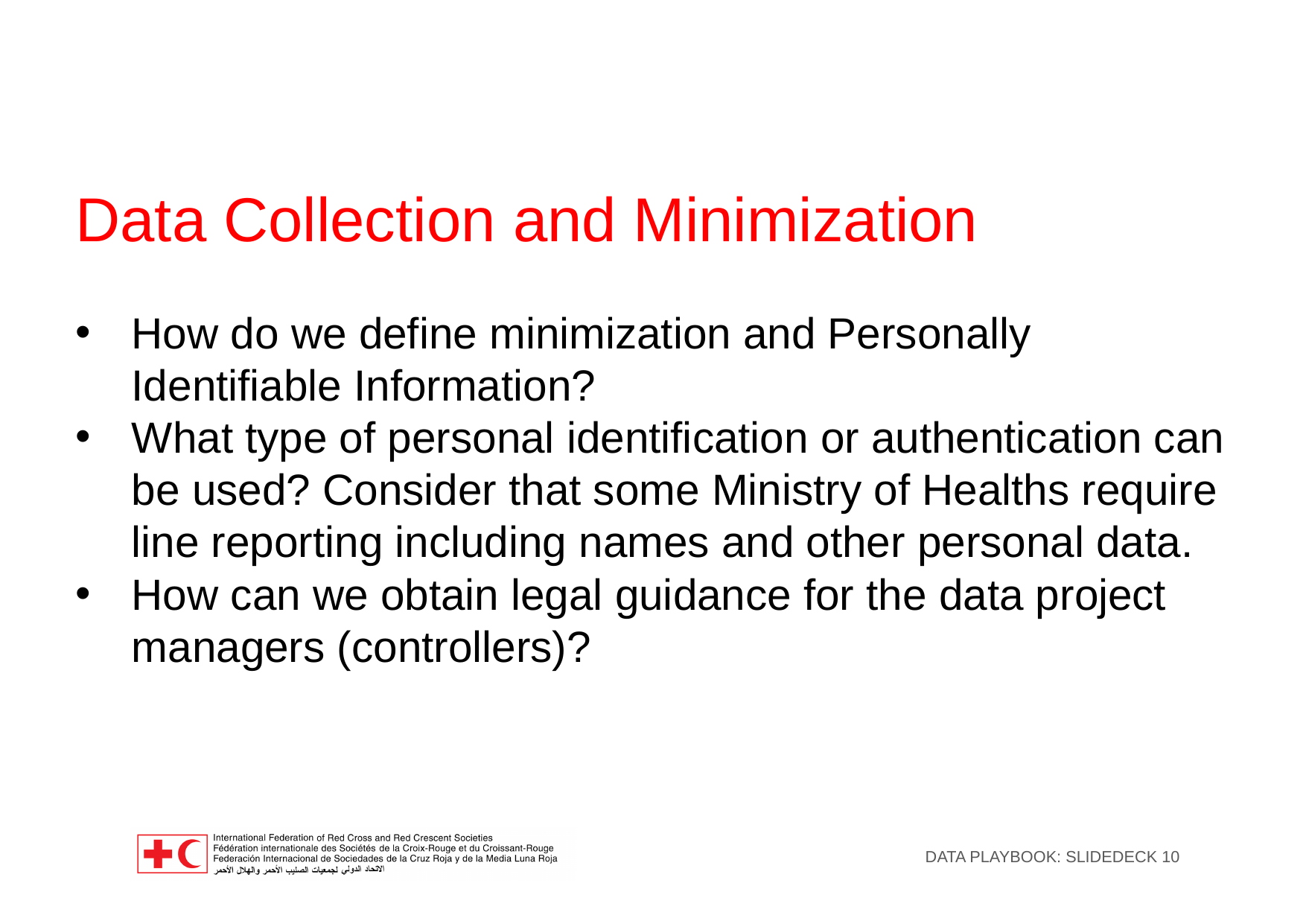

Data Collection and Minimization
How do we define minimization and Personally Identifiable Information?
What type of personal identification or authentication can be used? Consider that some Ministry of Healths require line reporting including names and other personal data.
How can we obtain legal guidance for the data project managers (controllers)?